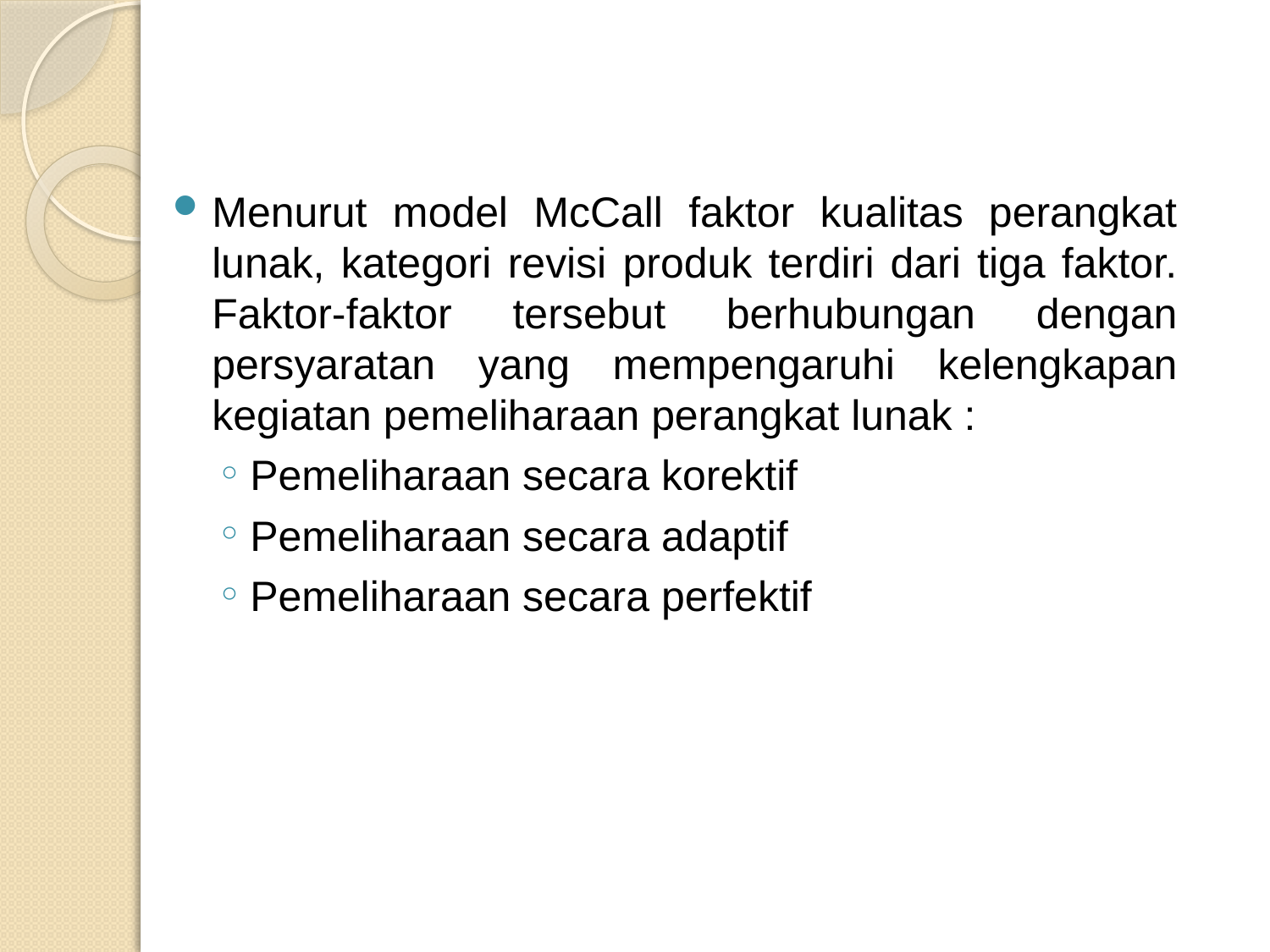

Menurut model McCall faktor kualitas perangkat lunak, kategori revisi produk terdiri dari tiga faktor. Faktor-faktor tersebut berhubungan dengan persyaratan yang mempengaruhi kelengkapan kegiatan pemeliharaan perangkat lunak :
Pemeliharaan secara korektif
Pemeliharaan secara adaptif
Pemeliharaan secara perfektif